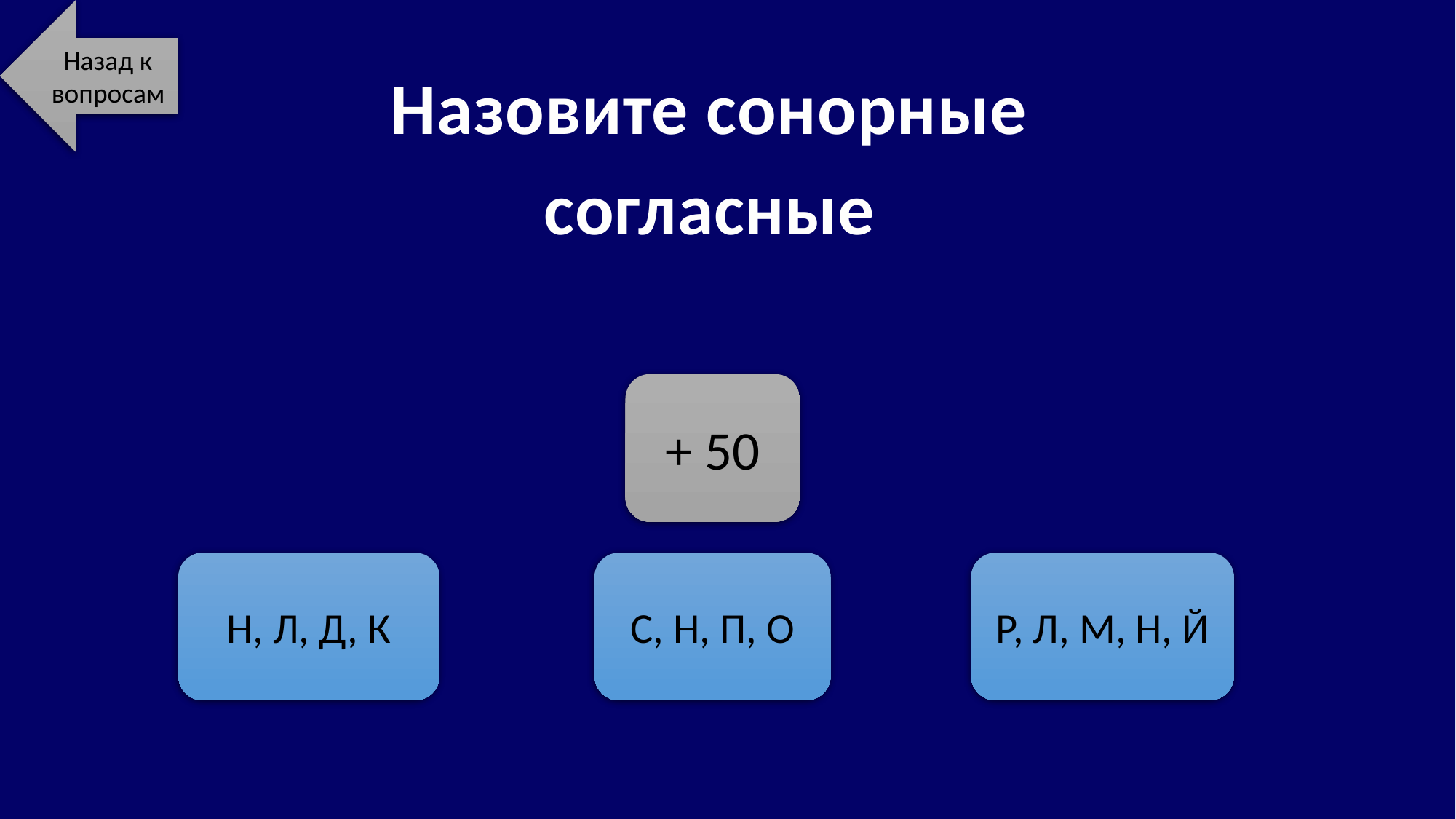

Назад к вопросам
Назовите сонорные согласные

+ 50
Н, Л, Д, К
Р, Л, М, Н, Й
С, Н, П, О